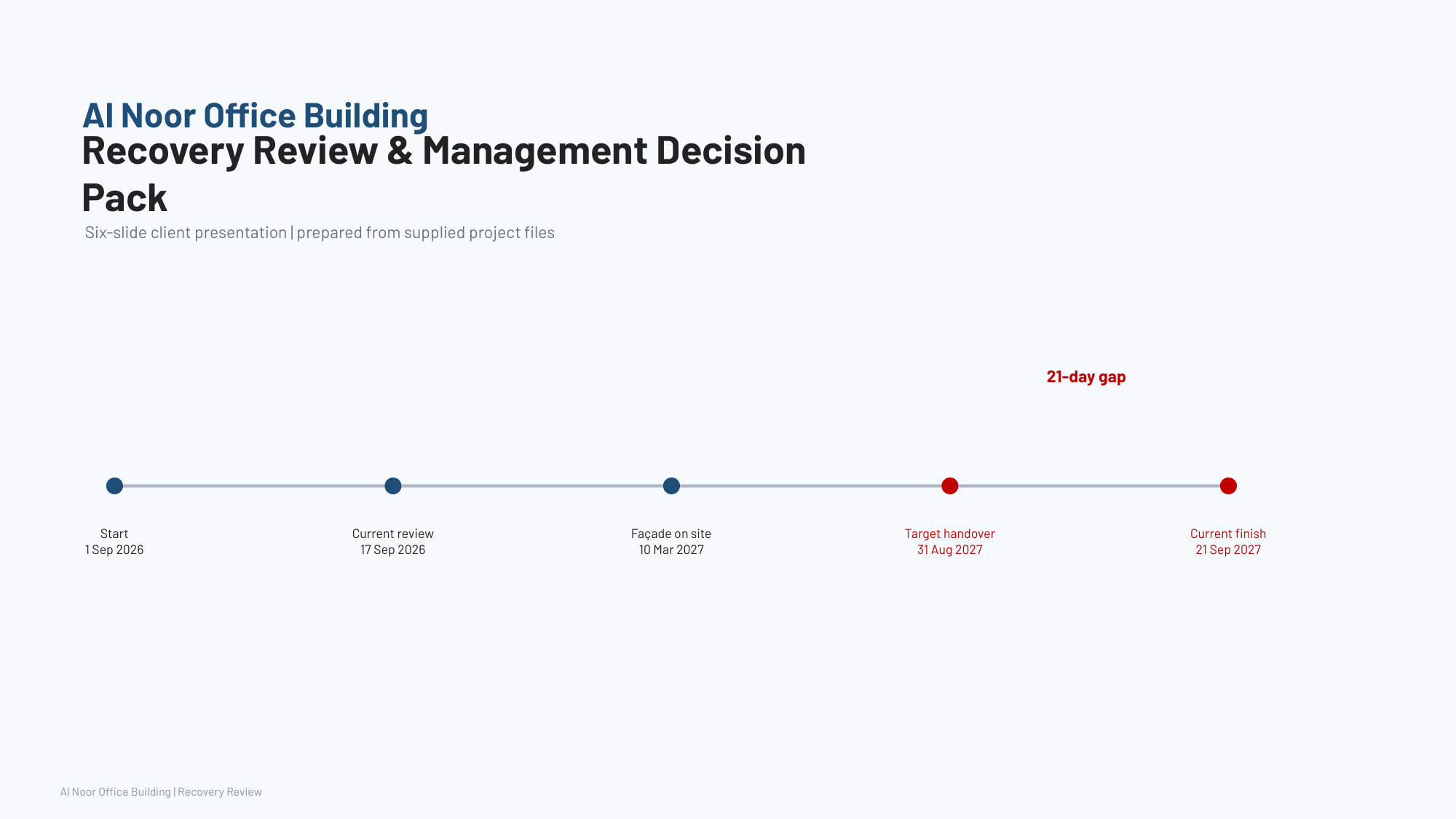

Al Noor Office Building
Recovery Review & Management Decision Pack
Six-slide client presentation | prepared from supplied project files
21-day gap

Start
1 Sep 2026
Current review
17 Sep 2026
Façade on site
10 Mar 2027
Target handover
31 Aug 2027
Current finish
21 Sep 2027
Al Noor Office Building | Recovery Review